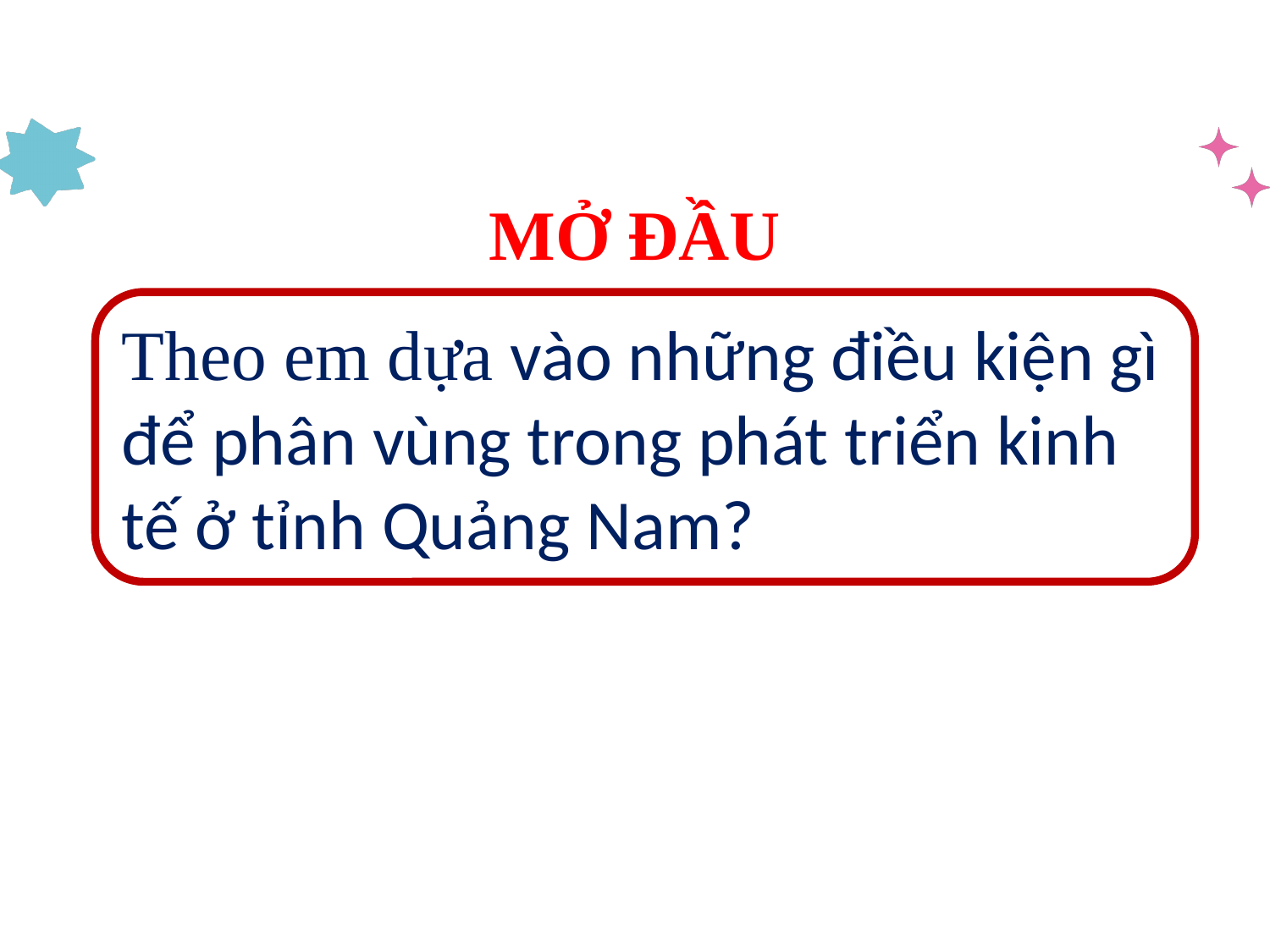

MỞ ĐẦU
Theo em dựa vào những điều kiện gì để phân vùng trong phát triển kinh tế ở tỉnh Quảng Nam?